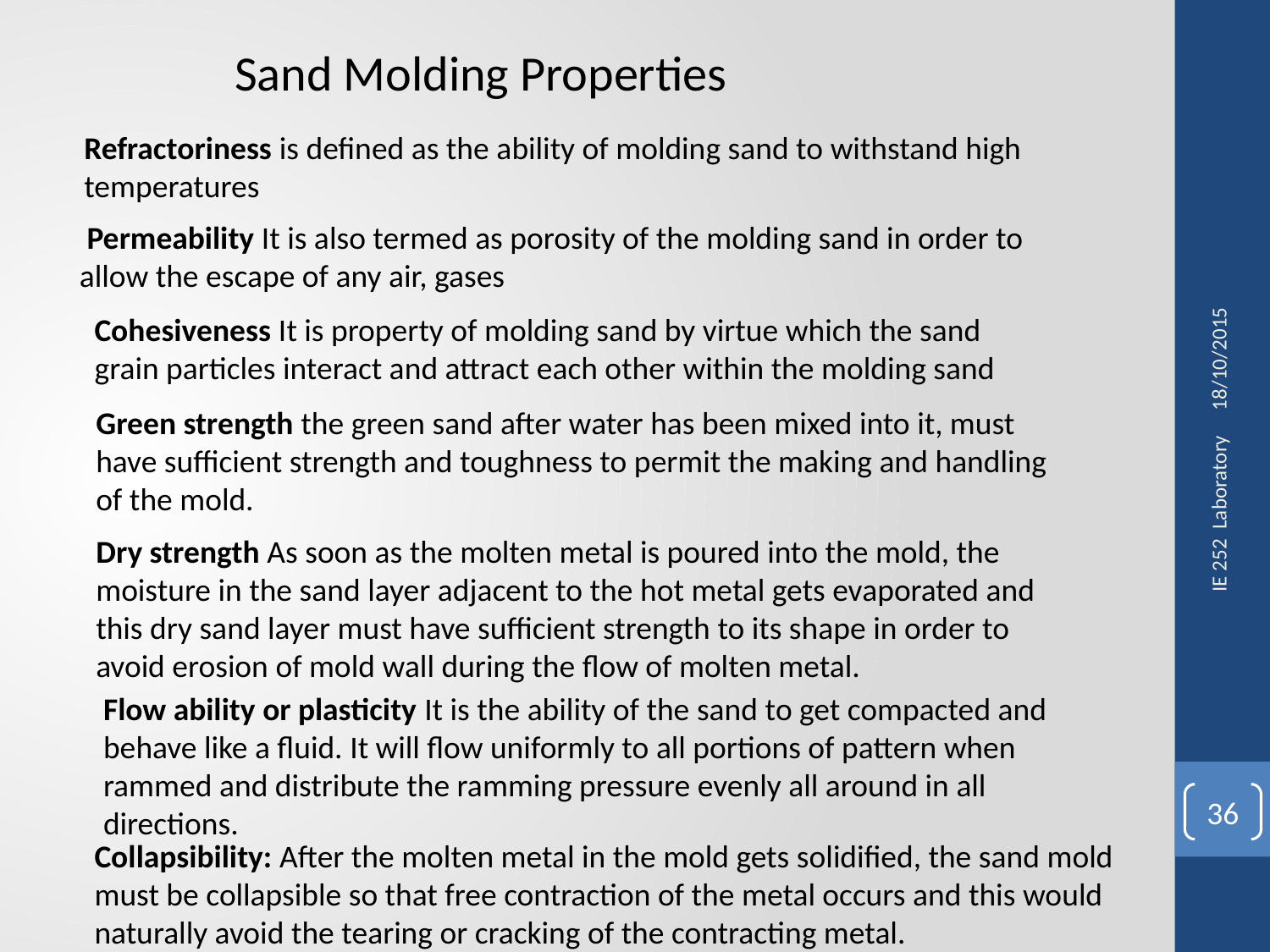

Sand Molding Properties
Refractoriness is defined as the ability of molding sand to withstand high temperatures
 Permeability It is also termed as porosity of the molding sand in order to allow the escape of any air, gases
18/10/2015
Cohesiveness It is property of molding sand by virtue which the sand grain particles interact and attract each other within the molding sand
Green strength the green sand after water has been mixed into it, must have sufficient strength and toughness to permit the making and handling of the mold.
Dry strength As soon as the molten metal is poured into the mold, the moisture in the sand layer adjacent to the hot metal gets evaporated and this dry sand layer must have sufficient strength to its shape in order to avoid erosion of mold wall during the flow of molten metal.
IE 252  Laboratory
Flow ability or plasticity It is the ability of the sand to get compacted and behave like a fluid. It will flow uniformly to all portions of pattern when rammed and distribute the ramming pressure evenly all around in all directions.
36
Collapsibility: After the molten metal in the mold gets solidified, the sand mold must be collapsible so that free contraction of the metal occurs and this would naturally avoid the tearing or cracking of the contracting metal.